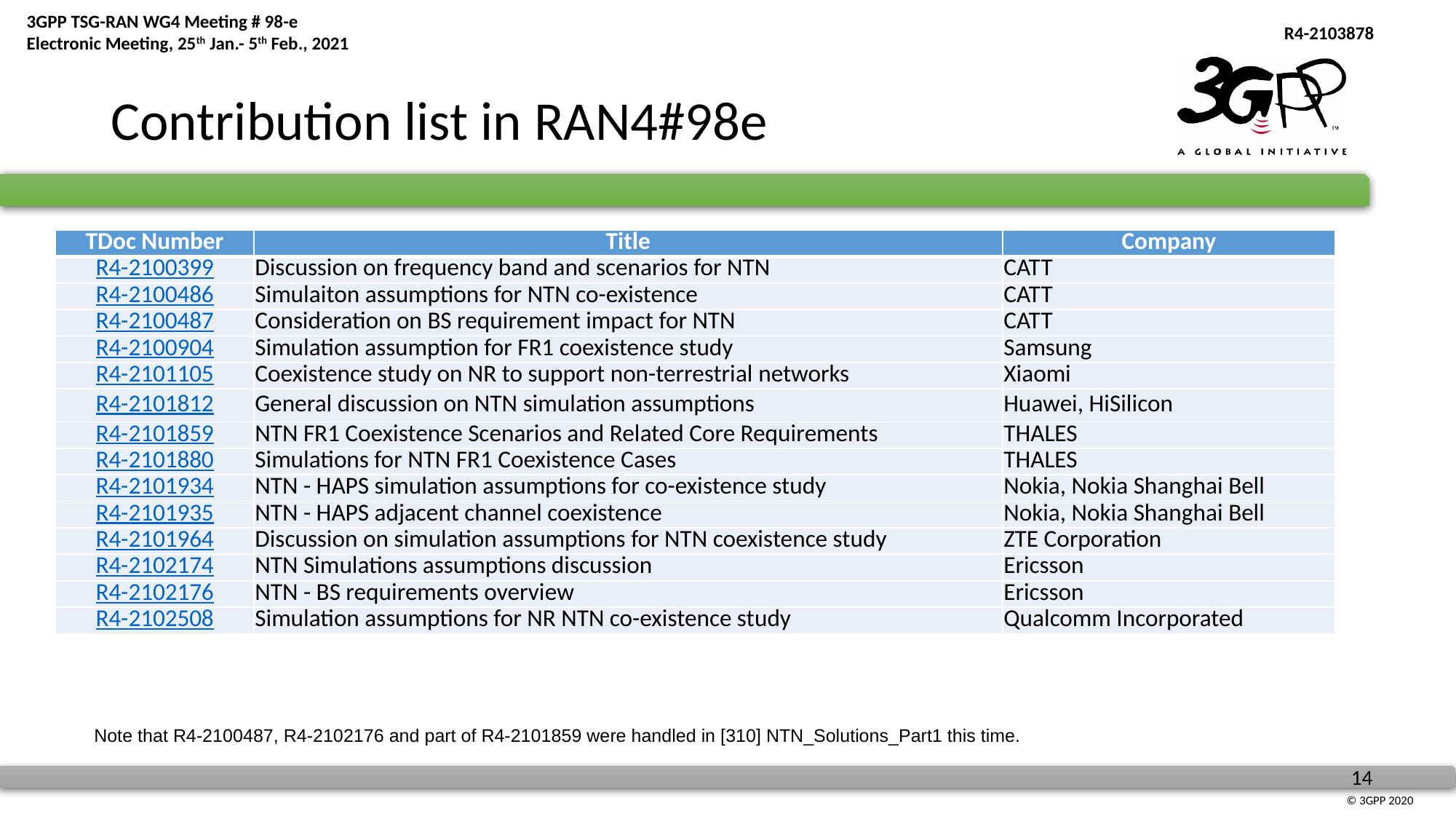

# Contribution list in RAN4#98e
| TDoc Number | Title | Company |
| --- | --- | --- |
| R4-2100399 | Discussion on frequency band and scenarios for NTN | CATT |
| R4-2100486 | Simulaiton assumptions for NTN co-existence | CATT |
| R4-2100487 | Consideration on BS requirement impact for NTN | CATT |
| R4-2100904 | Simulation assumption for FR1 coexistence study | Samsung |
| R4-2101105 | Coexistence study on NR to support non-terrestrial networks | Xiaomi |
| R4-2101812 | General discussion on NTN simulation assumptions | Huawei, HiSilicon |
| R4-2101859 | NTN FR1 Coexistence Scenarios and Related Core Requirements | THALES |
| R4-2101880 | Simulations for NTN FR1 Coexistence Cases | THALES |
| R4-2101934 | NTN - HAPS simulation assumptions for co-existence study | Nokia, Nokia Shanghai Bell |
| R4-2101935 | NTN - HAPS adjacent channel coexistence | Nokia, Nokia Shanghai Bell |
| R4-2101964 | Discussion on simulation assumptions for NTN coexistence study | ZTE Corporation |
| R4-2102174 | NTN Simulations assumptions discussion | Ericsson |
| R4-2102176 | NTN - BS requirements overview | Ericsson |
| R4-2102508 | Simulation assumptions for NR NTN co-existence study | Qualcomm Incorporated |
Note that R4-2100487, R4-2102176 and part of R4-2101859 were handled in [310] NTN_Solutions_Part1 this time.